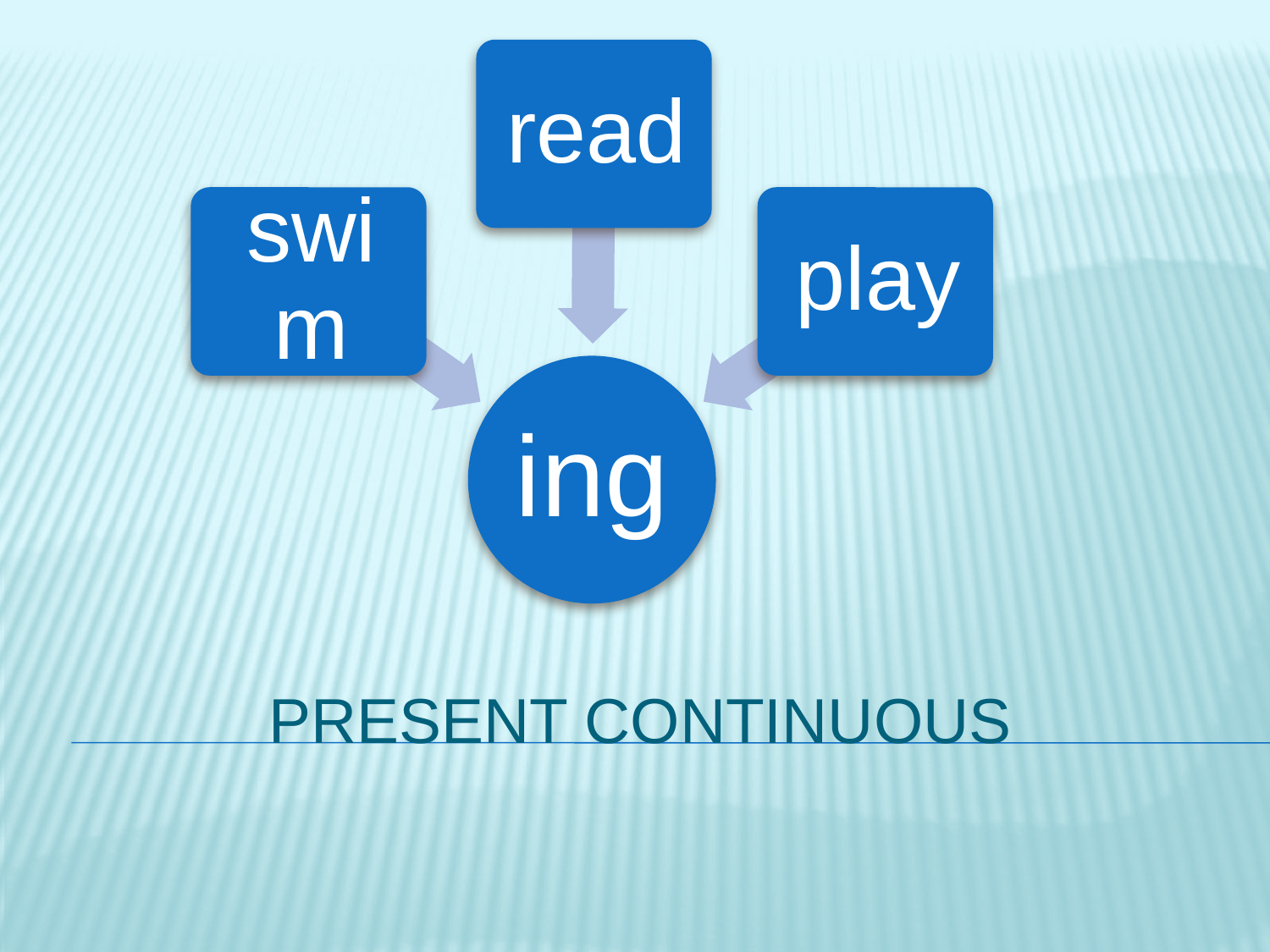

ing
swim
read
play
# Present continuous